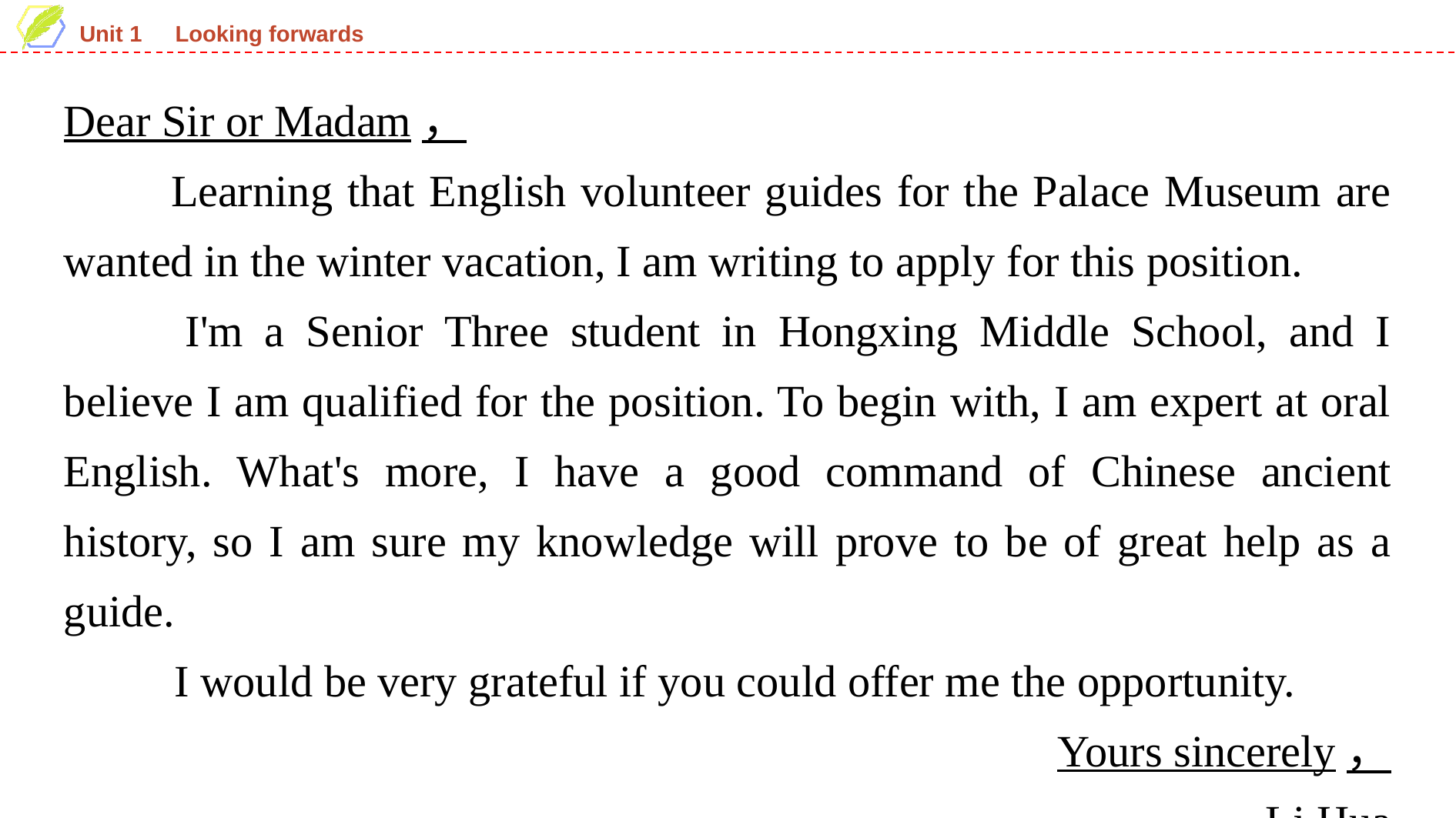

Dear Sir or Madam，
　　Learning that English volunteer guides for the Palace Museum are wanted in the winter vacation, I am writing to apply for this position.
　　I'm a Senior Three student in Hongxing Middle School, and I believe I am qualified for the position. To begin with, I am expert at oral English. What's more, I have a good command of Chinese ancient history, so I am sure my knowledge will prove to be of great help as a guide.
　　 I would be very grateful if you could offer me the opportunity.
Yours sincerely，
Li Hua